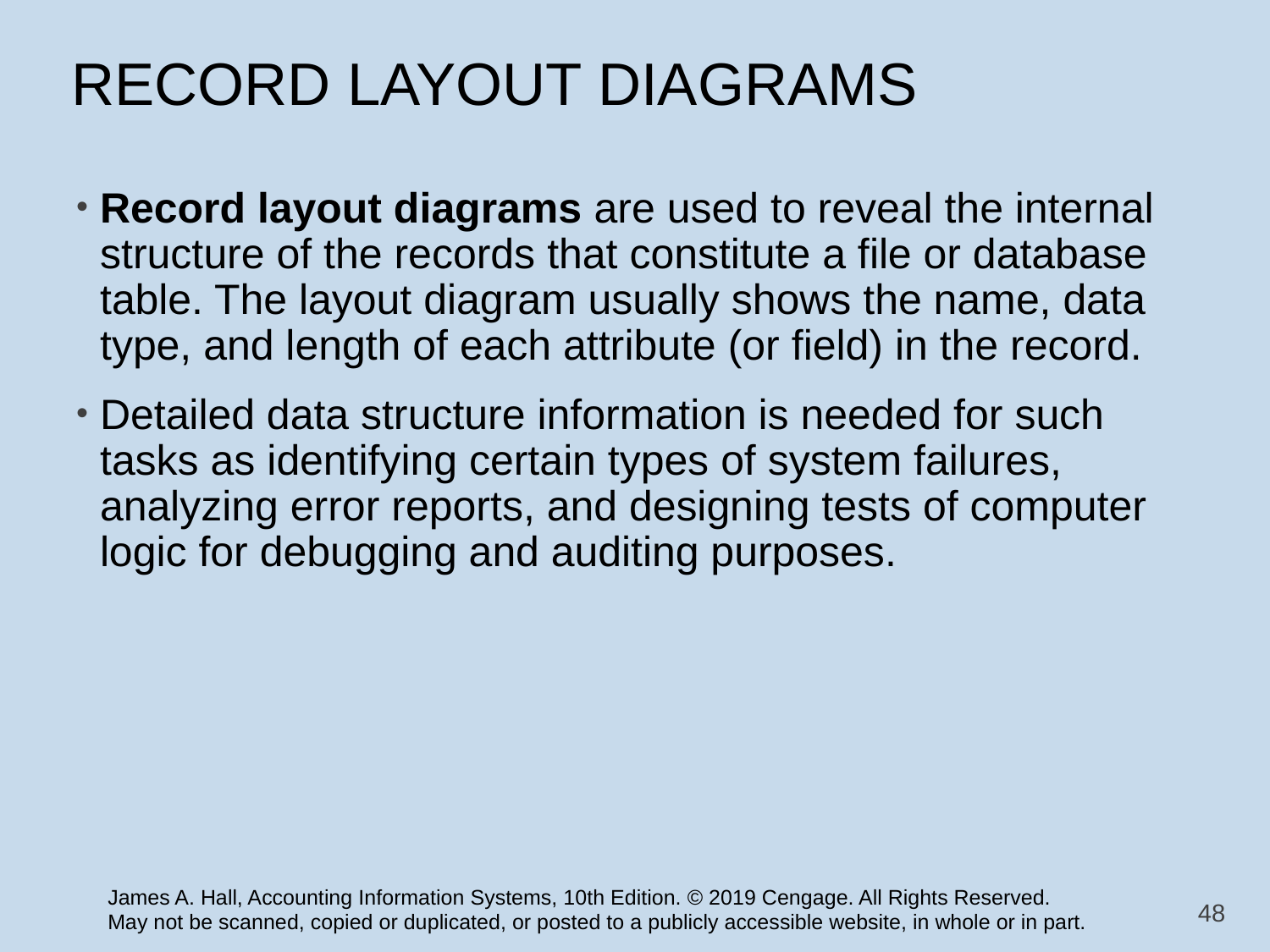

# RECORD LAYOUT DIAGRAMS
Record layout diagrams are used to reveal the internal structure of the records that constitute a file or database table. The layout diagram usually shows the name, data type, and length of each attribute (or field) in the record.
Detailed data structure information is needed for such tasks as identifying certain types of system failures, analyzing error reports, and designing tests of computer logic for debugging and auditing purposes.
48